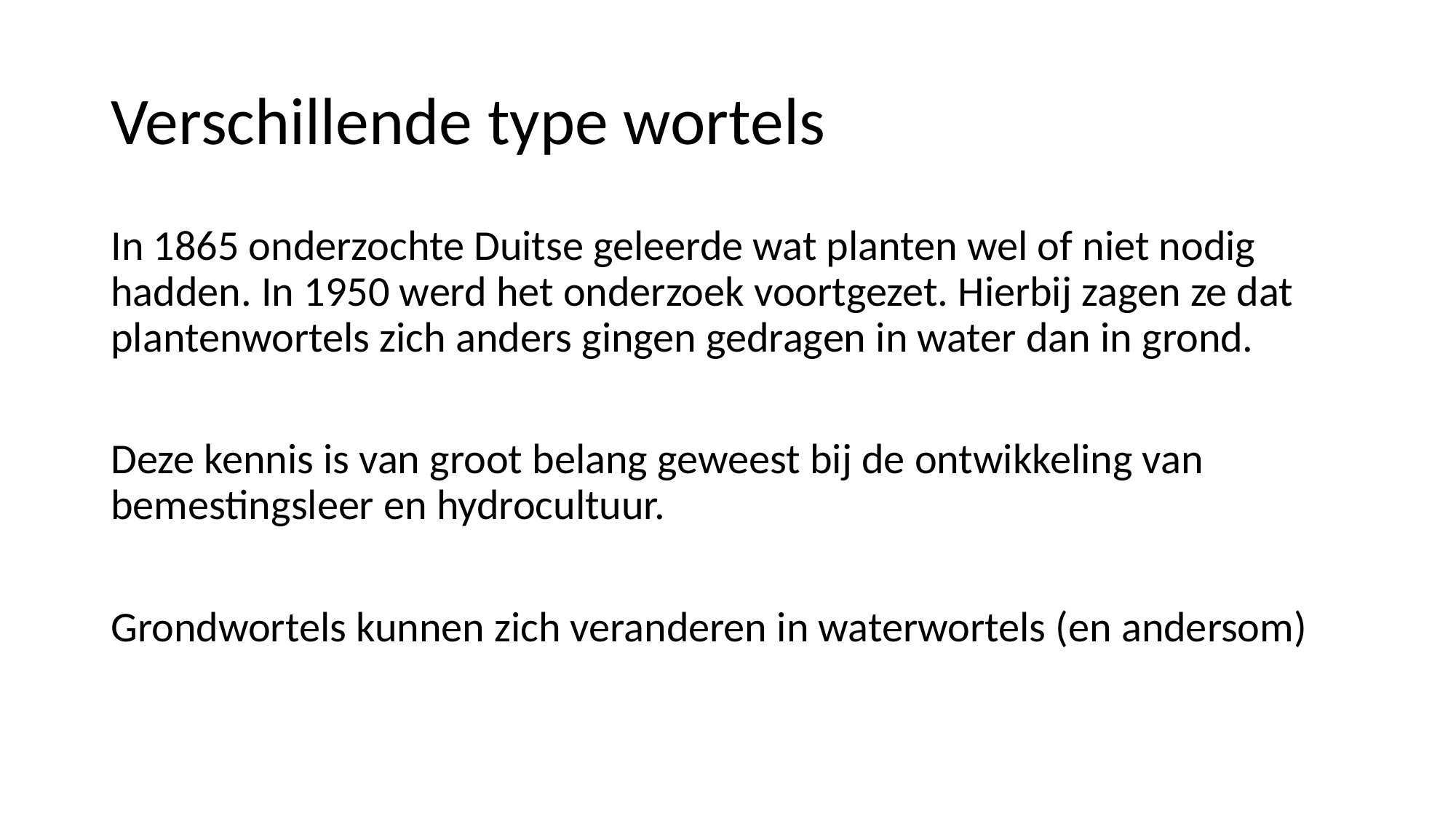

# Verschillende type wortels
In 1865 onderzochte Duitse geleerde wat planten wel of niet nodig hadden. In 1950 werd het onderzoek voortgezet. Hierbij zagen ze dat plantenwortels zich anders gingen gedragen in water dan in grond.

Deze kennis is van groot belang geweest bij de ontwikkeling van bemestingsleer en hydrocultuur.

Grondwortels kunnen zich veranderen in waterwortels (en andersom)